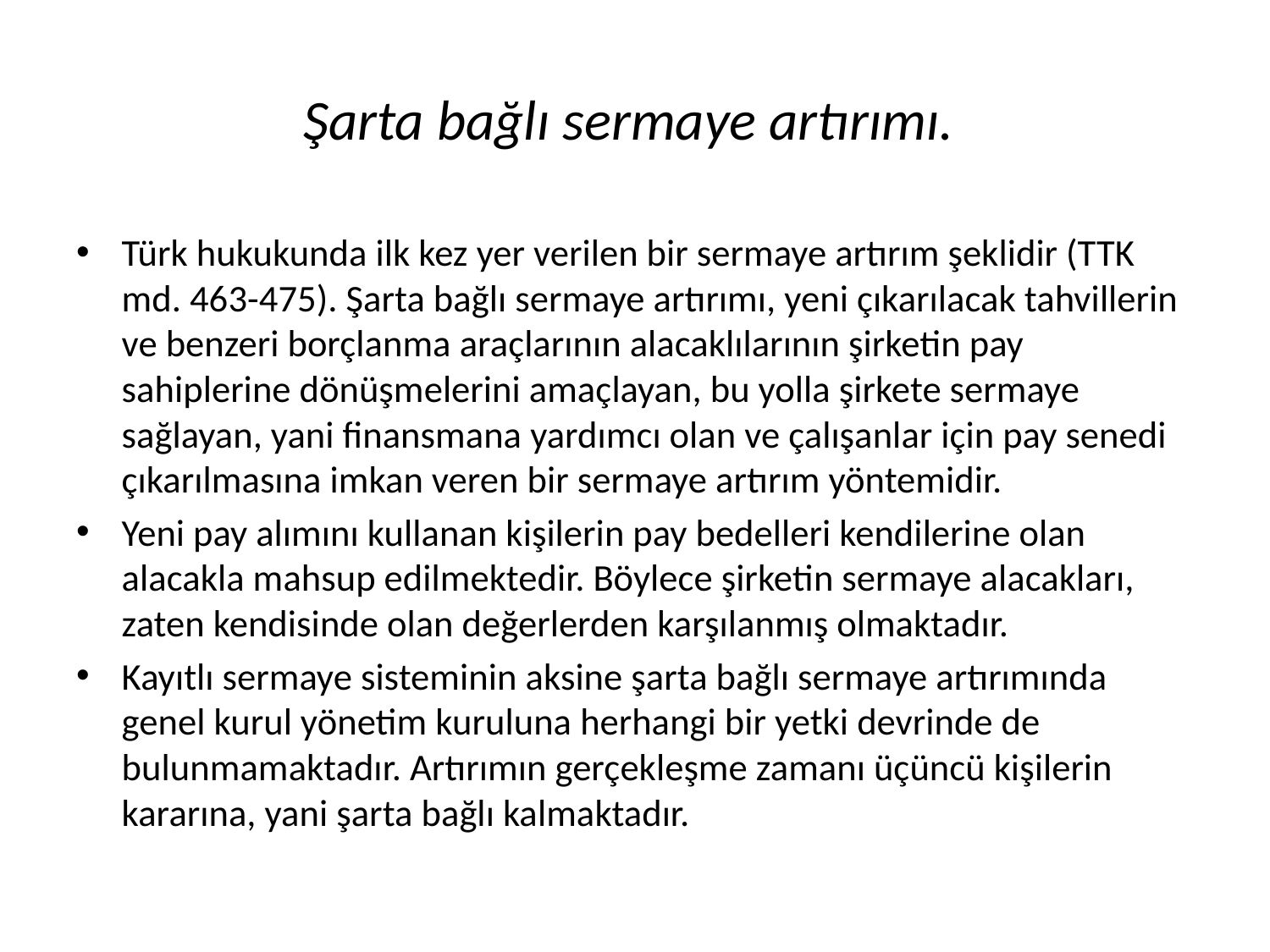

# Şarta bağlı sermaye artırımı.
Türk hukukunda ilk kez yer verilen bir sermaye artırım şeklidir (TTK md. 463-475). Şarta bağlı sermaye artırımı, yeni çıkarılacak tahvillerin ve benzeri borçlanma araçlarının alacaklılarının şirketin pay sahiplerine dönüşmelerini amaçlayan, bu yolla şirkete sermaye sağlayan, yani finansmana yardımcı olan ve çalışanlar için pay senedi çıkarılmasına imkan veren bir sermaye artırım yöntemidir.
Yeni pay alımını kullanan kişilerin pay bedelleri kendilerine olan alacakla mahsup edilmektedir. Böylece şirketin sermaye alacakları, zaten kendisinde olan değerlerden karşılanmış olmaktadır.
Kayıtlı sermaye sisteminin aksine şarta bağlı sermaye artırımında genel kurul yönetim kuruluna herhangi bir yetki devrinde de bulunmamaktadır. Artırımın gerçekleşme zamanı üçüncü kişilerin kararına, yani şarta bağlı kalmaktadır.